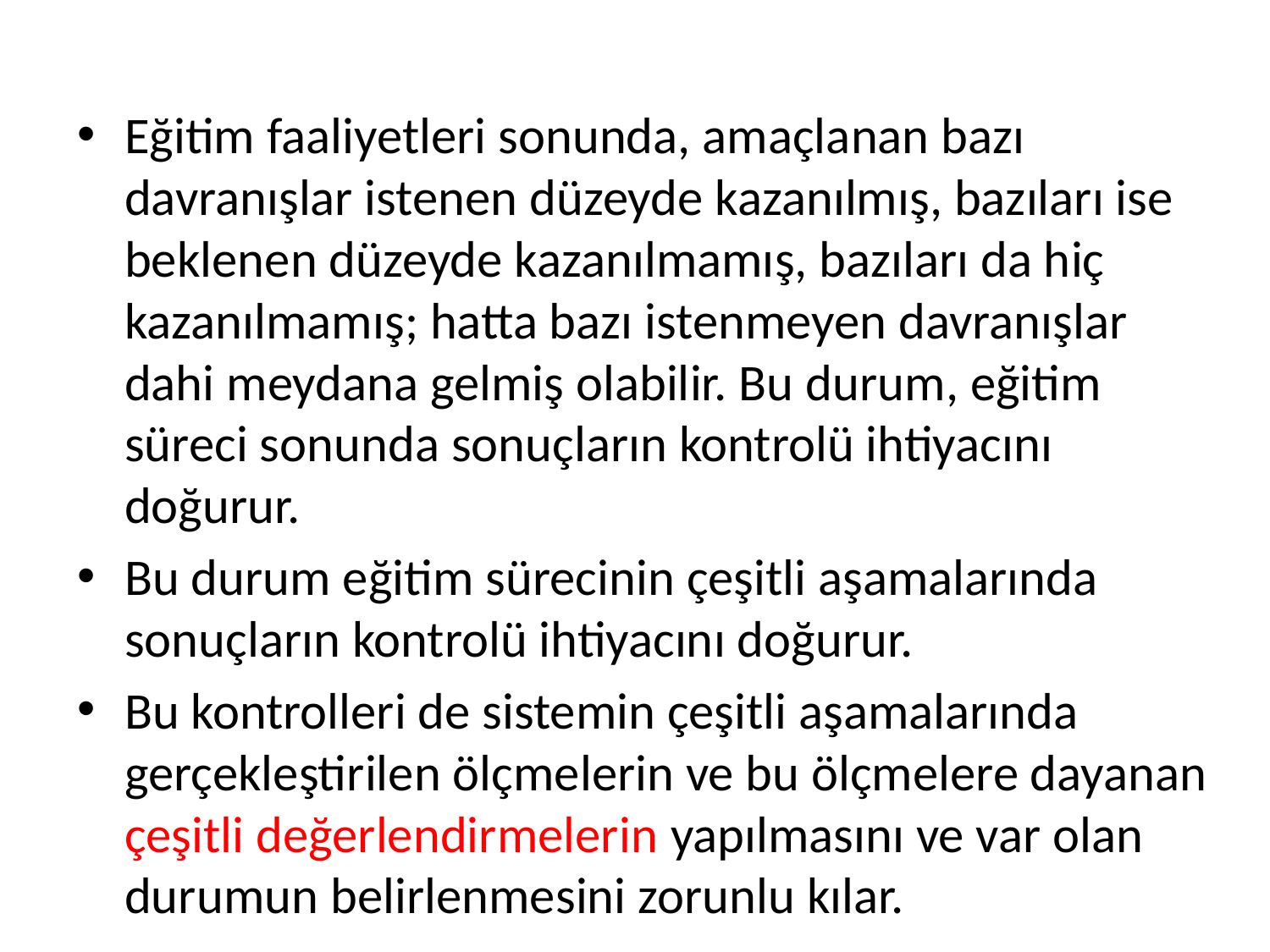

Eğitim faaliyetleri sonunda, amaçlanan bazı davranışlar istenen düzeyde kazanılmış, bazıları ise beklenen düzeyde kazanılmamış, bazıları da hiç kazanılmamış; hatta bazı istenmeyen davranışlar dahi meydana gelmiş olabilir. Bu durum, eğitim süreci sonunda sonuçların kontrolü ihtiyacını doğurur.
Bu durum eğitim sürecinin çeşitli aşamalarında sonuçların kontrolü ihtiyacını doğurur.
Bu kontrolleri de sistemin çeşitli aşamalarında gerçekleştirilen ölçmelerin ve bu ölçmelere dayanan çeşitli değerlendirmelerin yapılmasını ve var olan durumun belirlenmesini zorunlu kılar.